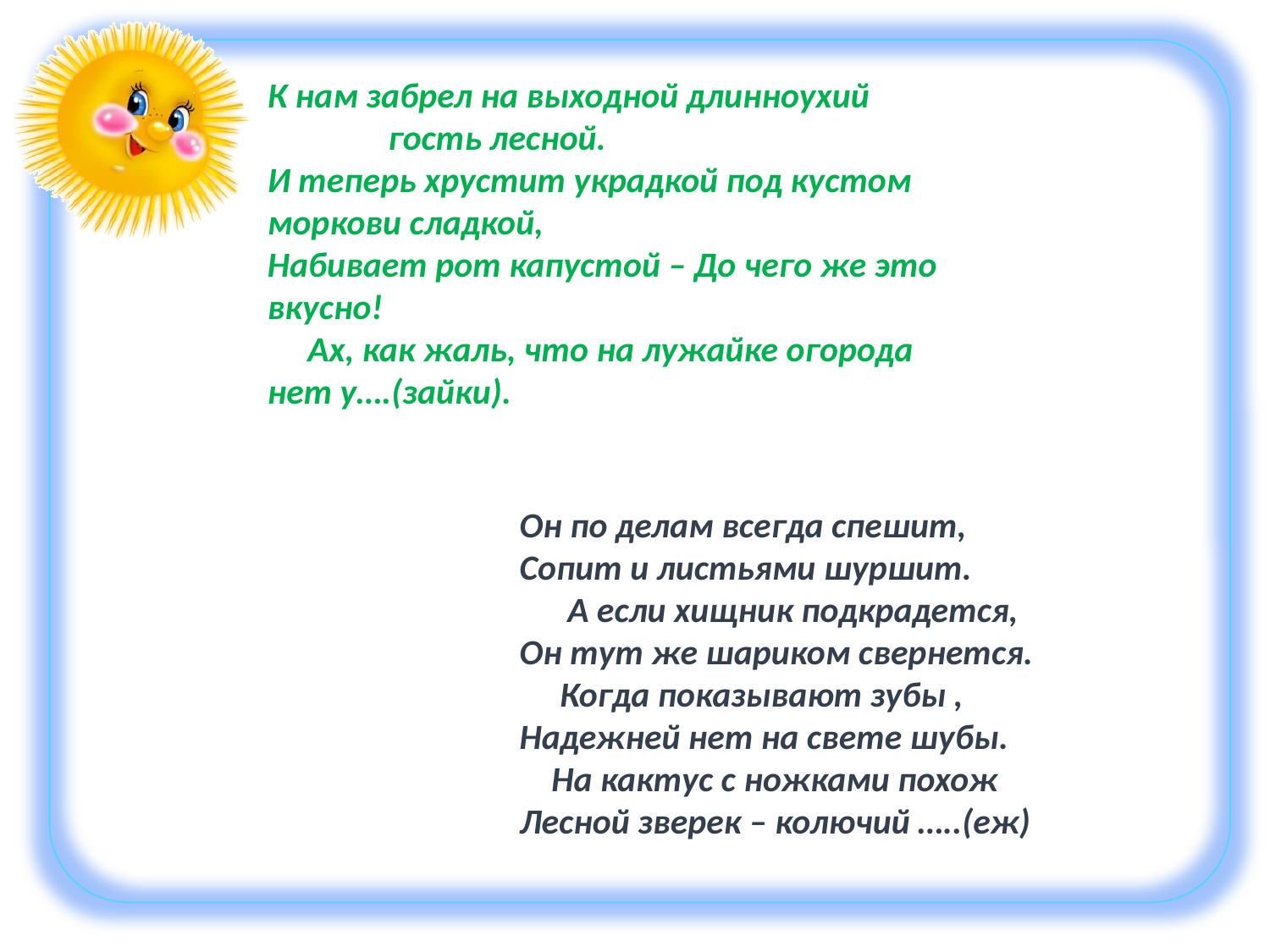

К нам забрел на выходной длинноухий
               гость лесной.
И теперь хрустит украдкой под кустом моркови сладкой,
Набивает рот капустой – До чего же это вкусно!
     Ах, как жаль, что на лужайке огорода нет у….(зайки).
Он по делам всегда спешит,
Сопит и листьями шуршит.
      А если хищник подкрадется,
Он тут же шариком свернется.
     Когда показывают зубы ,
Надежней нет на свете шубы.
    На кактус с ножками похож
Лесной зверек – колючий …..(еж)